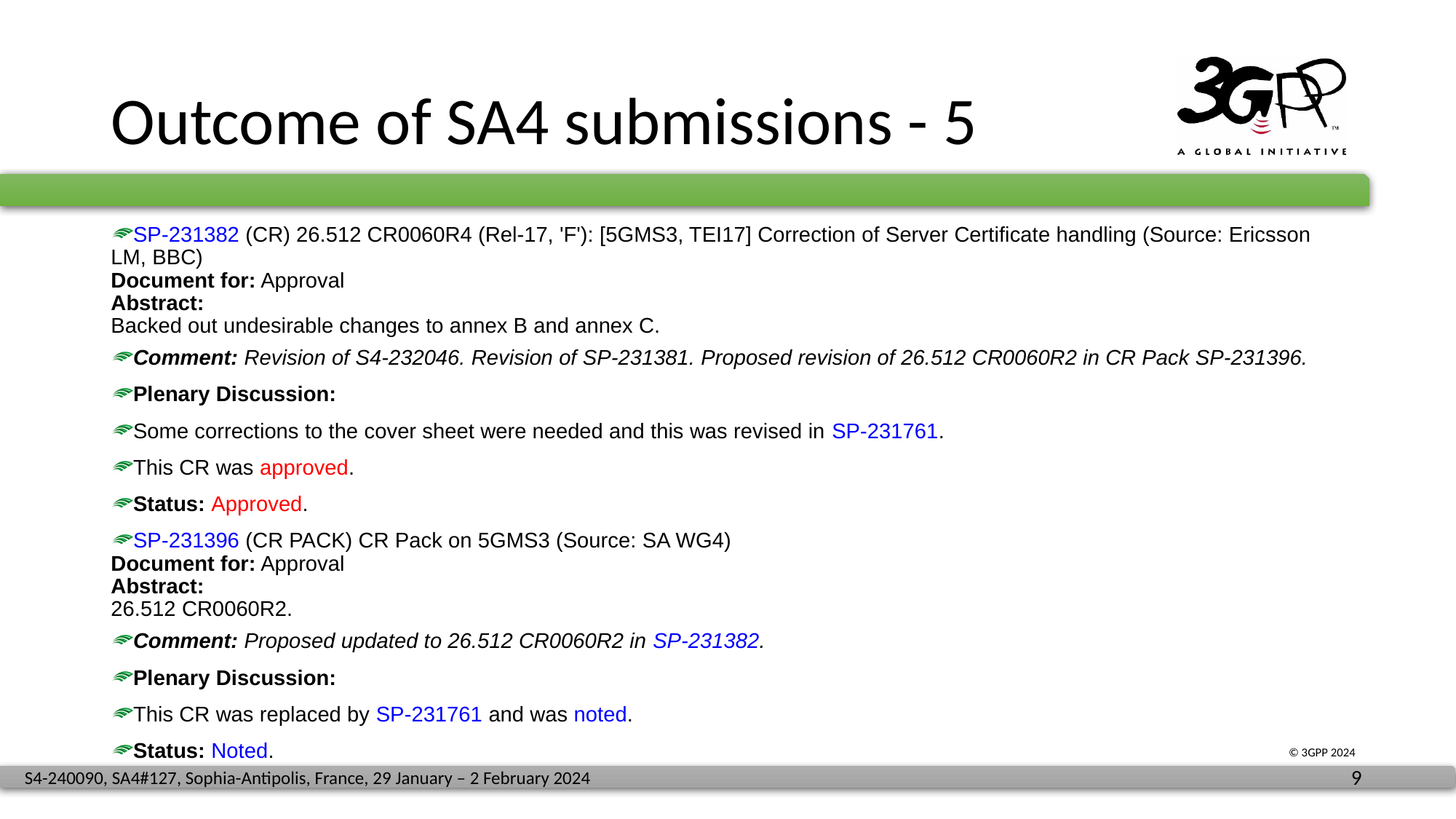

# Outcome of SA4 submissions - 5
SP-231382 (CR) 26.512 CR0060R4 (Rel-17, 'F'): [5GMS3, TEI17] Correction of Server Certificate handling (Source: Ericsson LM, BBC)
Document for: Approval
Abstract:
Backed out undesirable changes to annex B and annex C.
Comment: Revision of S4-232046. Revision of SP-231381. Proposed revision of 26.512 CR0060R2 in CR Pack SP-231396.
Plenary Discussion:
Some corrections to the cover sheet were needed and this was revised in SP-231761.
This CR was approved.
Status: Approved.
SP-231396 (CR PACK) CR Pack on 5GMS3 (Source: SA WG4)
Document for: Approval
Abstract:
26.512 CR0060R2.
Comment: Proposed updated to 26.512 CR0060R2 in SP-231382.
Plenary Discussion:
This CR was replaced by SP-231761 and was noted.
Status: Noted.